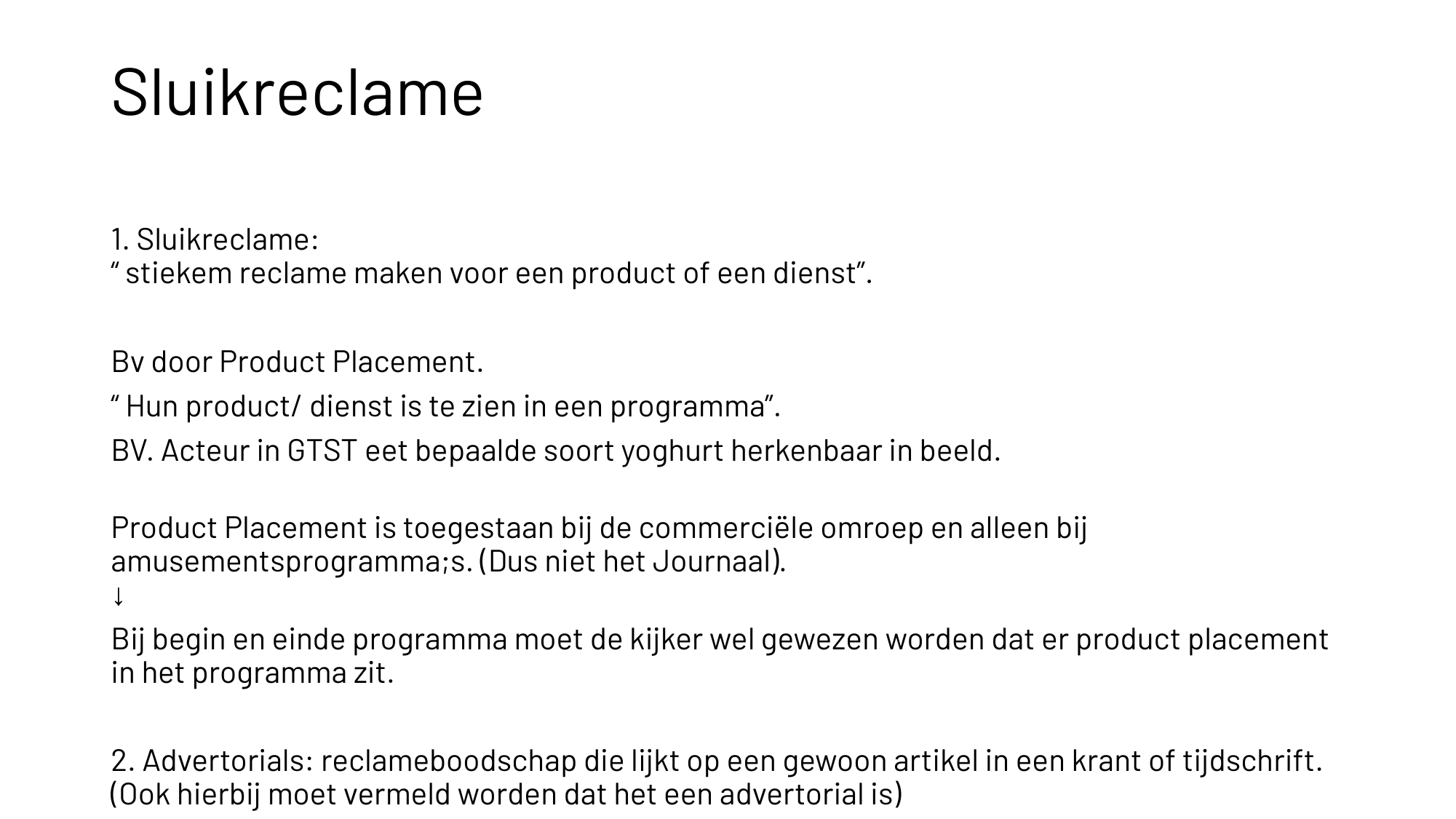

# Sluikreclame
1. Sluikreclame:
“ stiekem reclame maken voor een product of een dienst”.

Bv door Product Placement.
“ Hun product/ dienst is te zien in een programma”.
BV. Acteur in GTST eet bepaalde soort yoghurt herkenbaar in beeld.
Product Placement is toegestaan bij de commerciële omroep en alleen bij amusementsprogramma;s. (Dus niet het Journaal).
↓
Bij begin en einde programma moet de kijker wel gewezen worden dat er product placement in het programma zit.

2. Advertorials: reclameboodschap die lijkt op een gewoon artikel in een krant of tijdschrift. (Ook hierbij moet vermeld worden dat het een advertorial is)